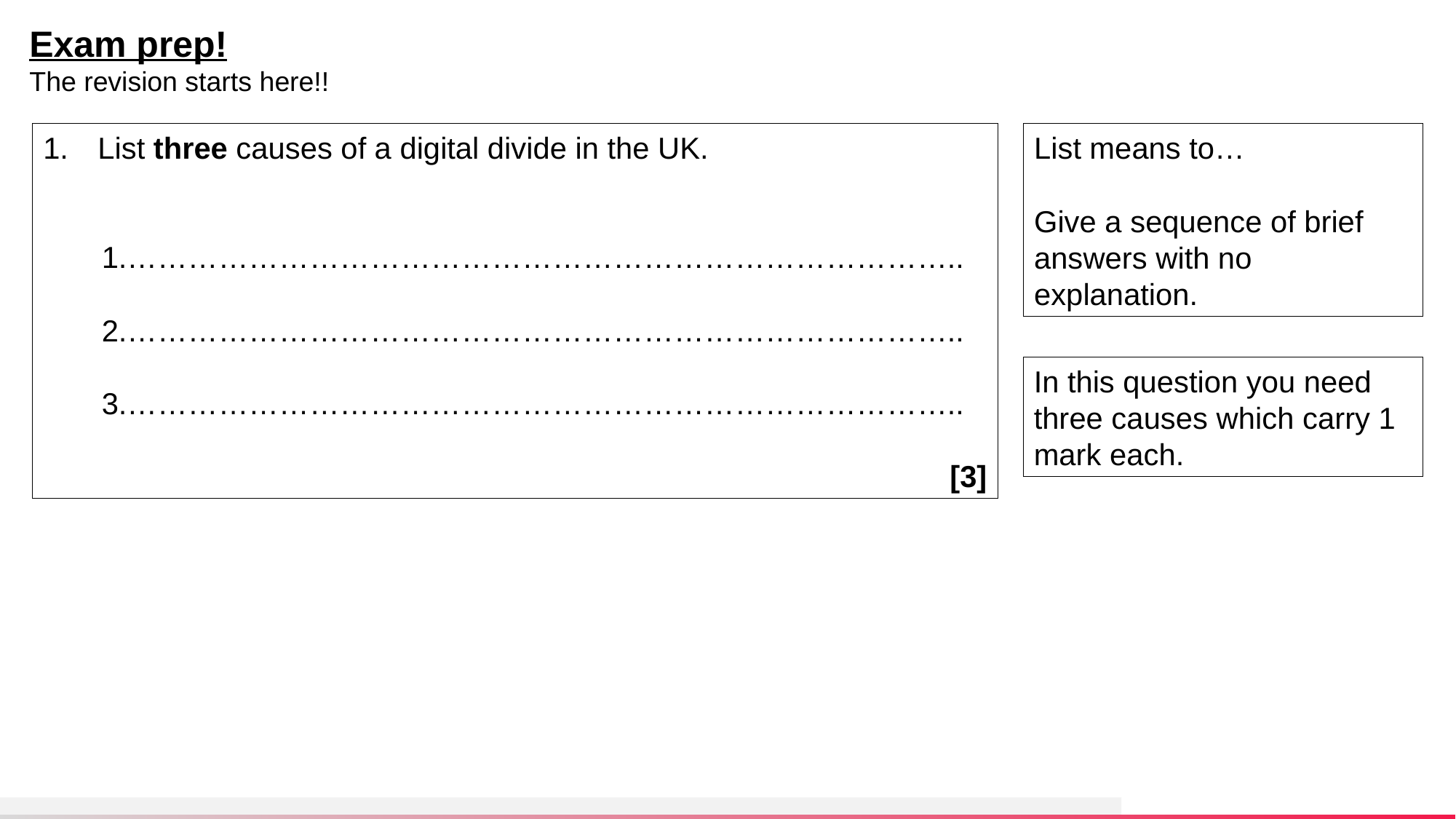

Exam prep!
The revision starts here!!
List three causes of a digital divide in the UK.

       1.………………………………………………………………………..
       2.………………………………………………………………………..
       3.………………………………………………………………………..
                     [3]
List means to…

Give a sequence of brief answers with no explanation.
In this question you need three causes which carry 1 mark each.